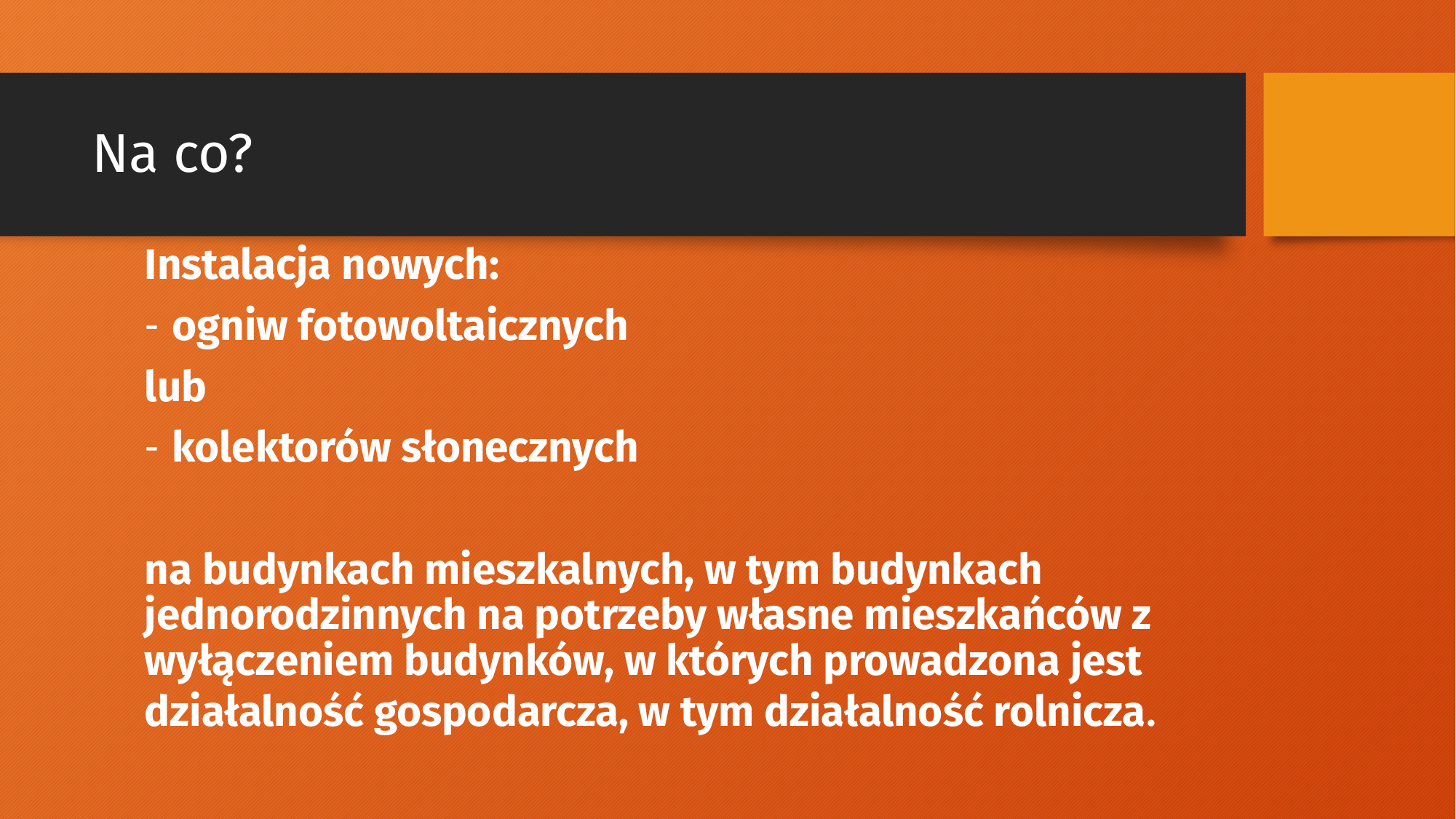

# Na co?
Instalacja nowych:
ogniw fotowoltaicznych
lub
kolektorów słonecznych

na budynkach mieszkalnych, w tym budynkach jednorodzinnych na potrzeby własne mieszkańców z wyłączeniem budynków, w których prowadzona jest działalność gospodarcza, w tym działalność rolnicza.